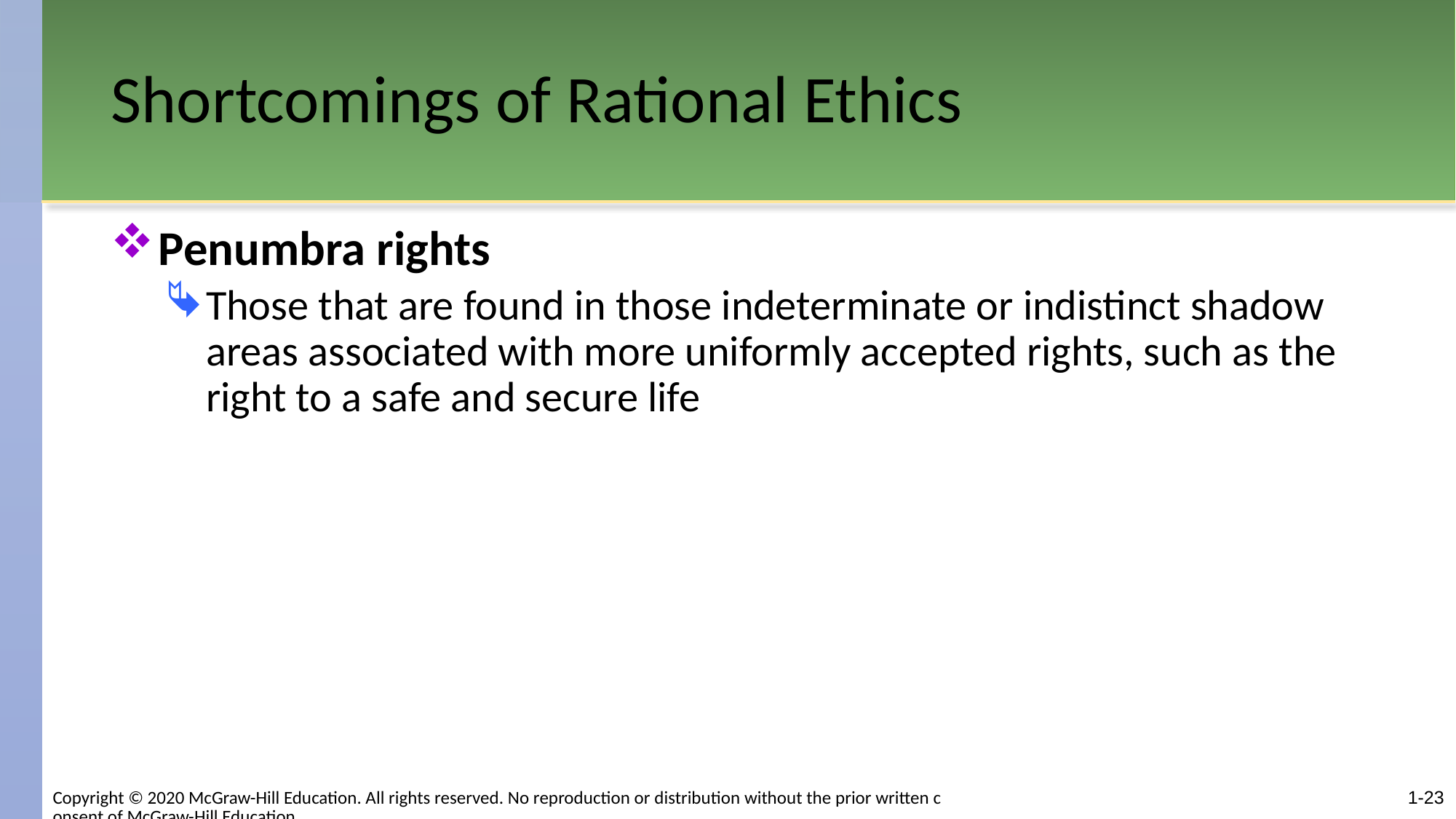

# Shortcomings of Rational Ethics
Penumbra rights
Those that are found in those indeterminate or indistinct shadow areas associated with more uniformly accepted rights, such as the right to a safe and secure life
1-23
Copyright © 2020 McGraw-Hill Education. All rights reserved. No reproduction or distribution without the prior written consent of McGraw-Hill Education.